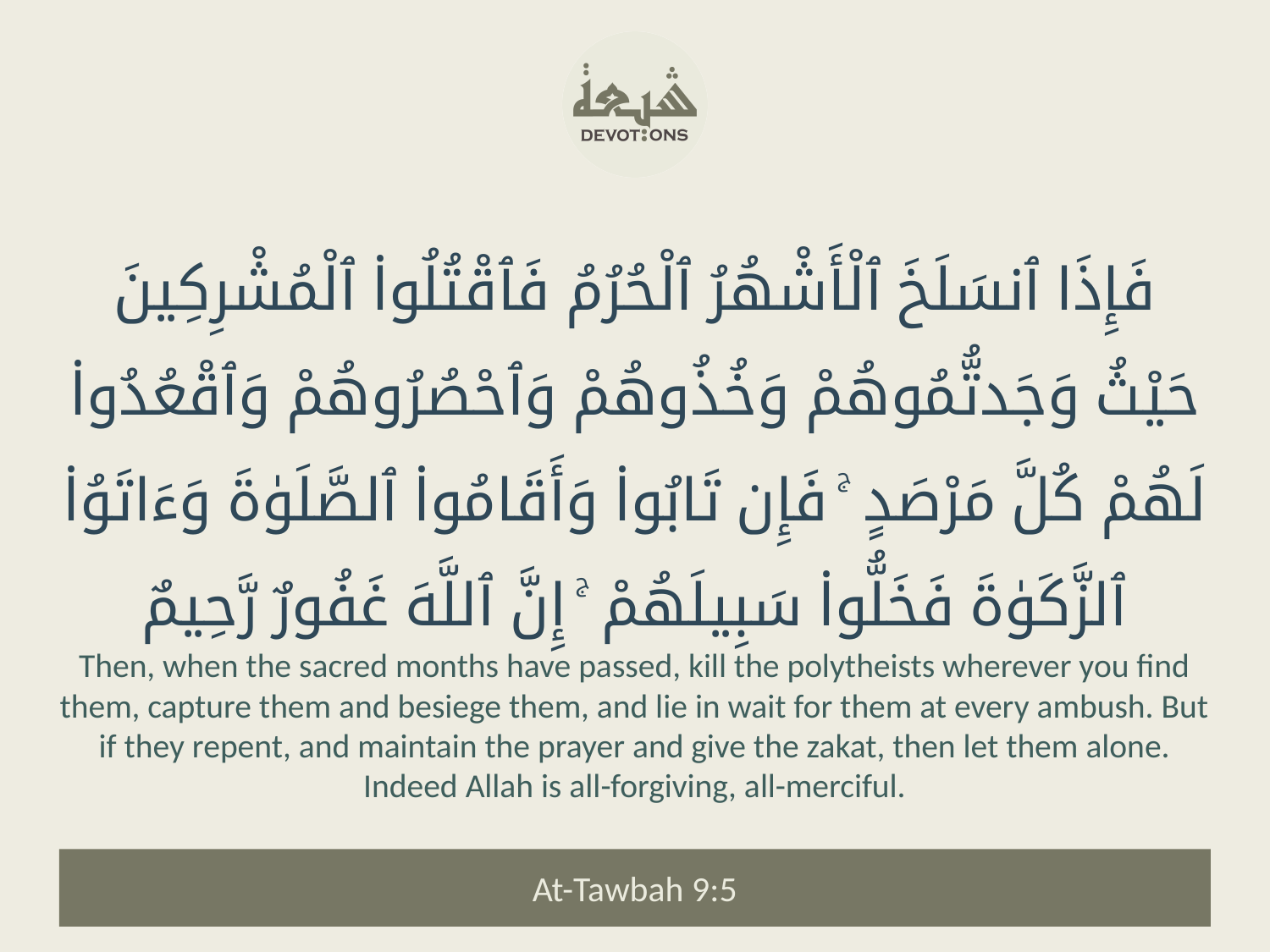

فَإِذَا ٱنسَلَخَ ٱلْأَشْهُرُ ٱلْحُرُمُ فَٱقْتُلُوا۟ ٱلْمُشْرِكِينَ حَيْثُ وَجَدتُّمُوهُمْ وَخُذُوهُمْ وَٱحْصُرُوهُمْ وَٱقْعُدُوا۟ لَهُمْ كُلَّ مَرْصَدٍ ۚ فَإِن تَابُوا۟ وَأَقَامُوا۟ ٱلصَّلَوٰةَ وَءَاتَوُا۟ ٱلزَّكَوٰةَ فَخَلُّوا۟ سَبِيلَهُمْ ۚ إِنَّ ٱللَّهَ غَفُورٌ رَّحِيمٌ
Then, when the sacred months have passed, kill the polytheists wherever you find them, capture them and besiege them, and lie in wait for them at every ambush. But if they repent, and maintain the prayer and give the zakat, then let them alone. Indeed Allah is all-forgiving, all-merciful.
At-Tawbah 9:5